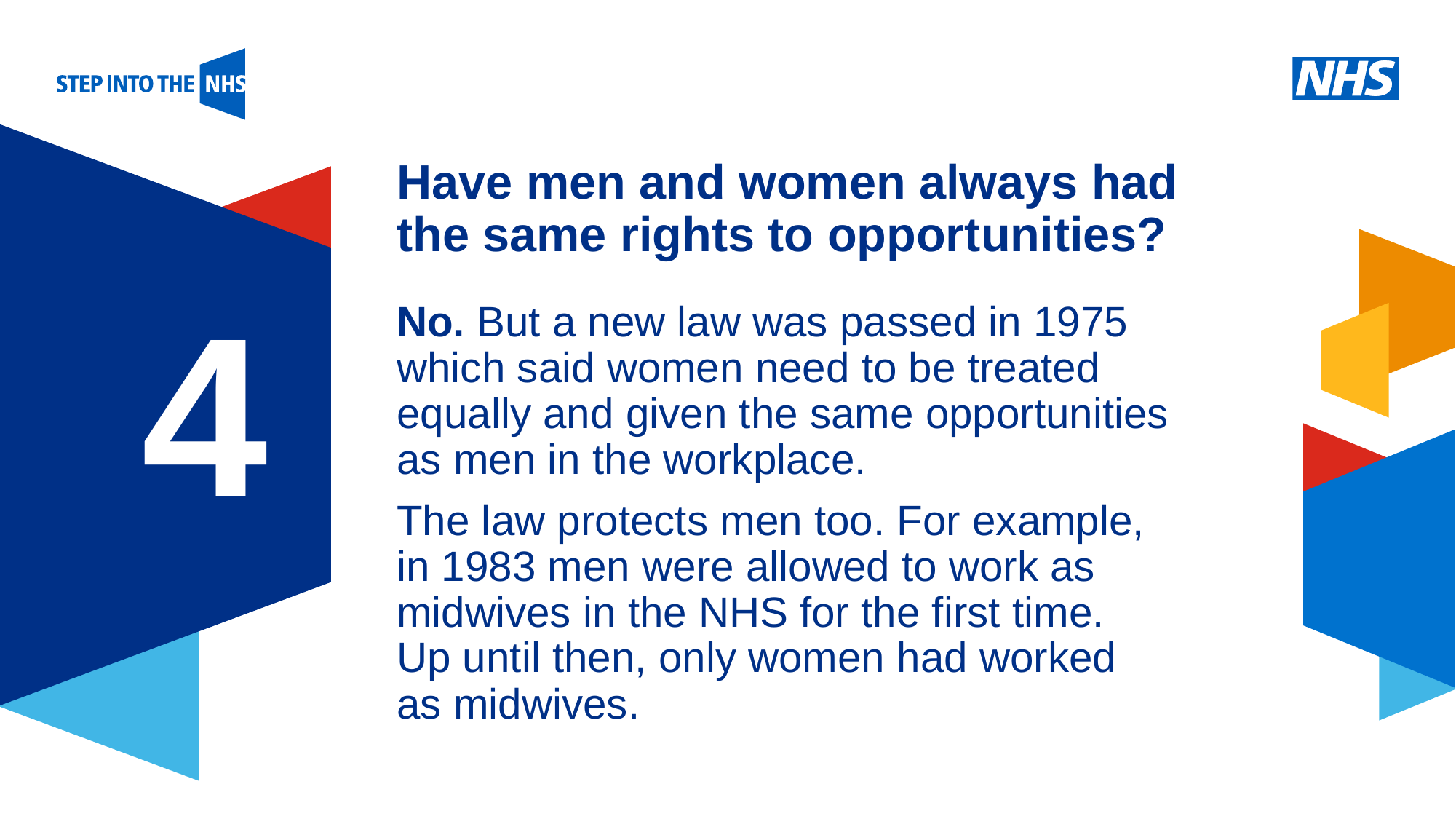

# Have men and women always had the same rights to opportunities?
No. But a new law was passed in 1975 which said women need to be treated equally and given the same opportunities as men in the workplace.
The law protects men too. For example,
in 1983 men were allowed to work as midwives in the NHS for the first time.
Up until then, only women had worked
as midwives.
4